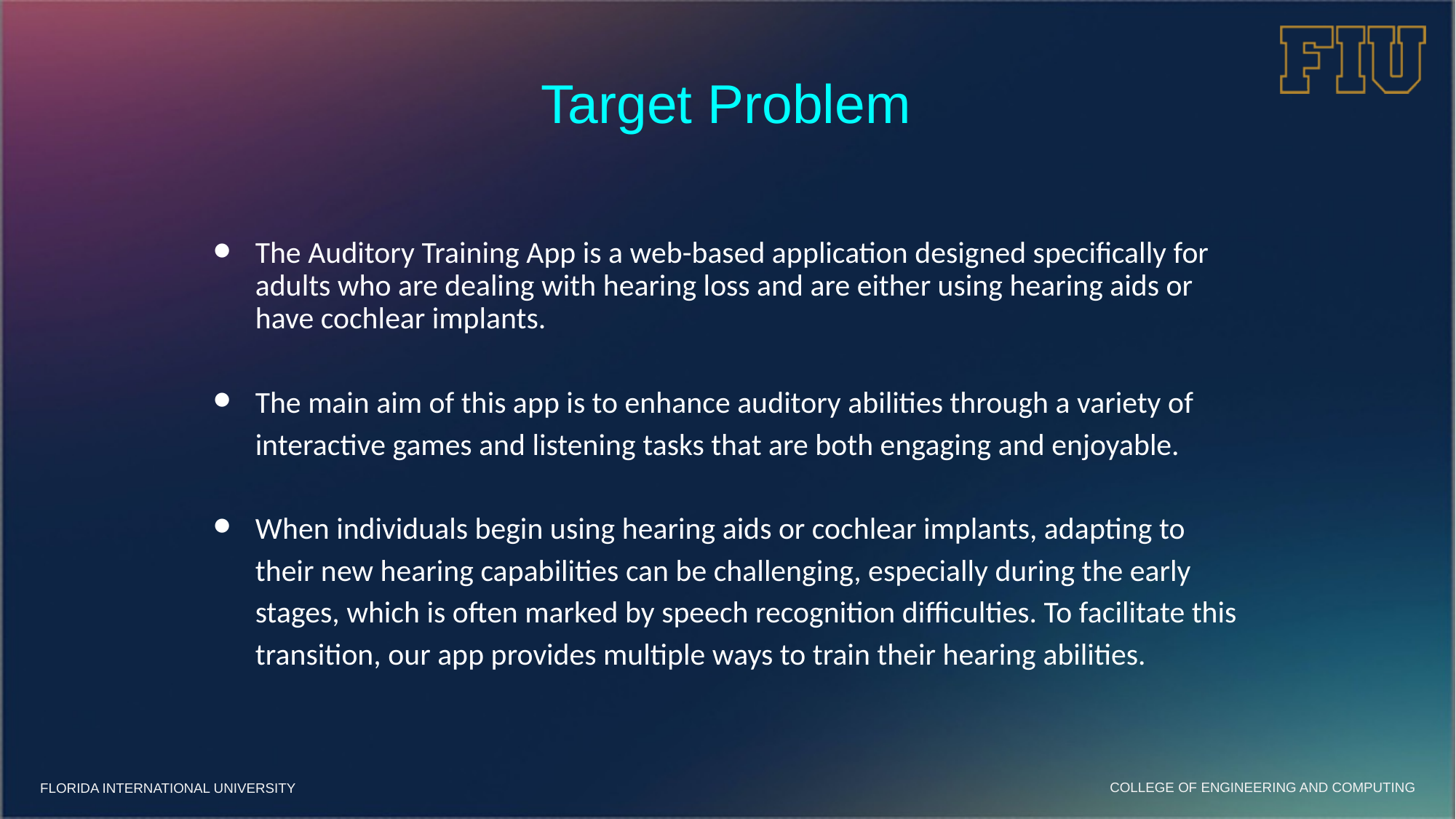

# Target Problem

The Auditory Training App is a web-based application designed specifically for adults who are dealing with hearing loss and are either using hearing aids or have cochlear implants.

The main aim of this app is to enhance auditory abilities through a variety of interactive games and listening tasks that are both engaging and enjoyable.

When individuals begin using hearing aids or cochlear implants, adapting to their new hearing capabilities can be challenging, especially during the early stages, which is often marked by speech recognition difficulties. To facilitate this transition, our app provides multiple ways to train their hearing abilities.